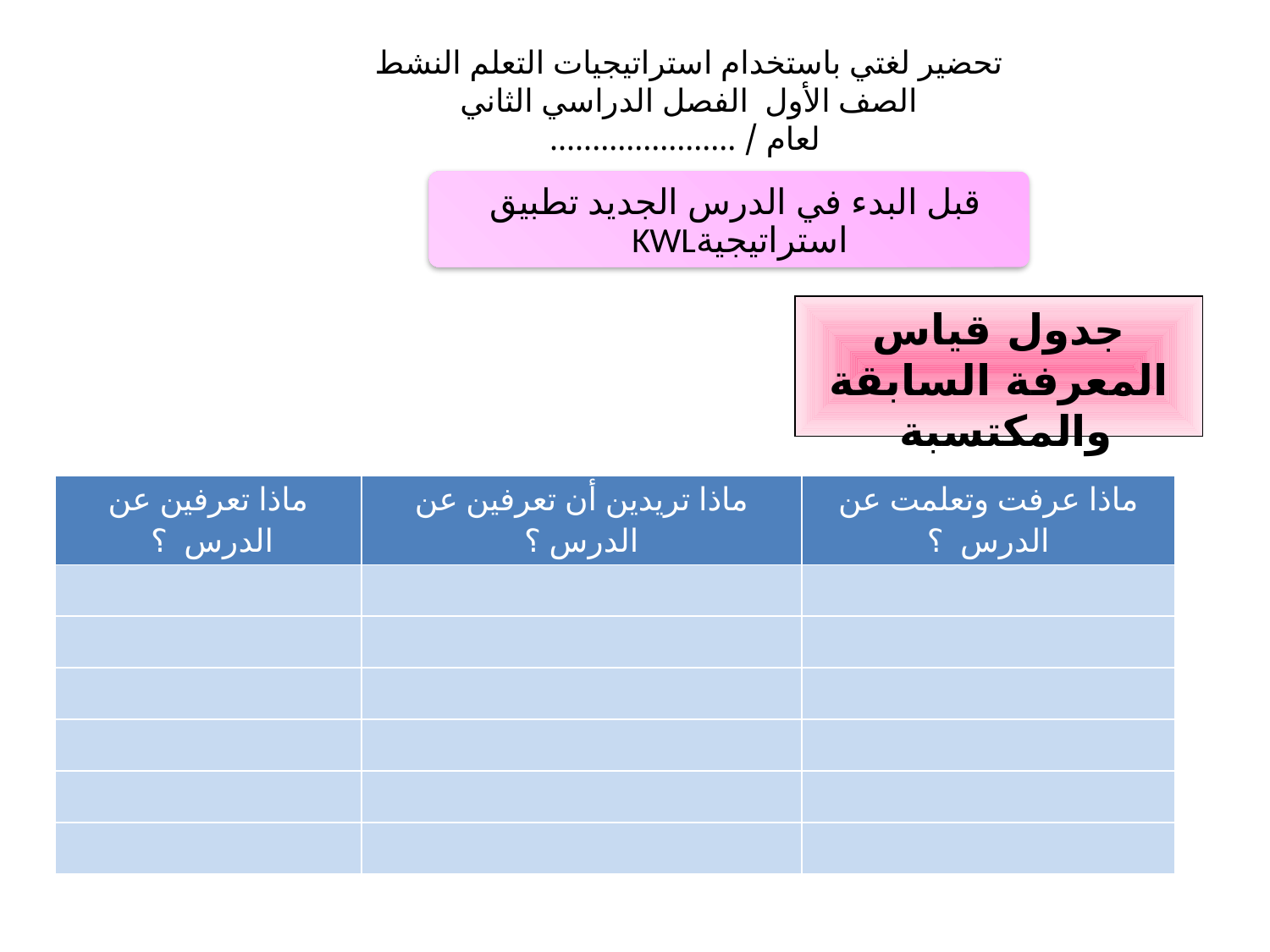

تحضير لغتي باستخدام استراتيجيات التعلم النشط
الصف الأول  الفصل الدراسي الثاني  لعام / ......................

قبل البدء في الدرس الجديد تطبيق استراتيجيةKWL

جدول قياس المعرفة السابقة والمكتسبة
kwl

| ماذا تعرفين عن الدرس ؟ | ماذا تريدين أن تعرفين عن الدرس ؟ | ماذا عرفت وتعلمت عن الدرس ؟ |
| --- | --- | --- |
|  |  |  |
|  |  |  |
|  |  |  |
|  |  |  |
|  |  |  |
|  |  |  |